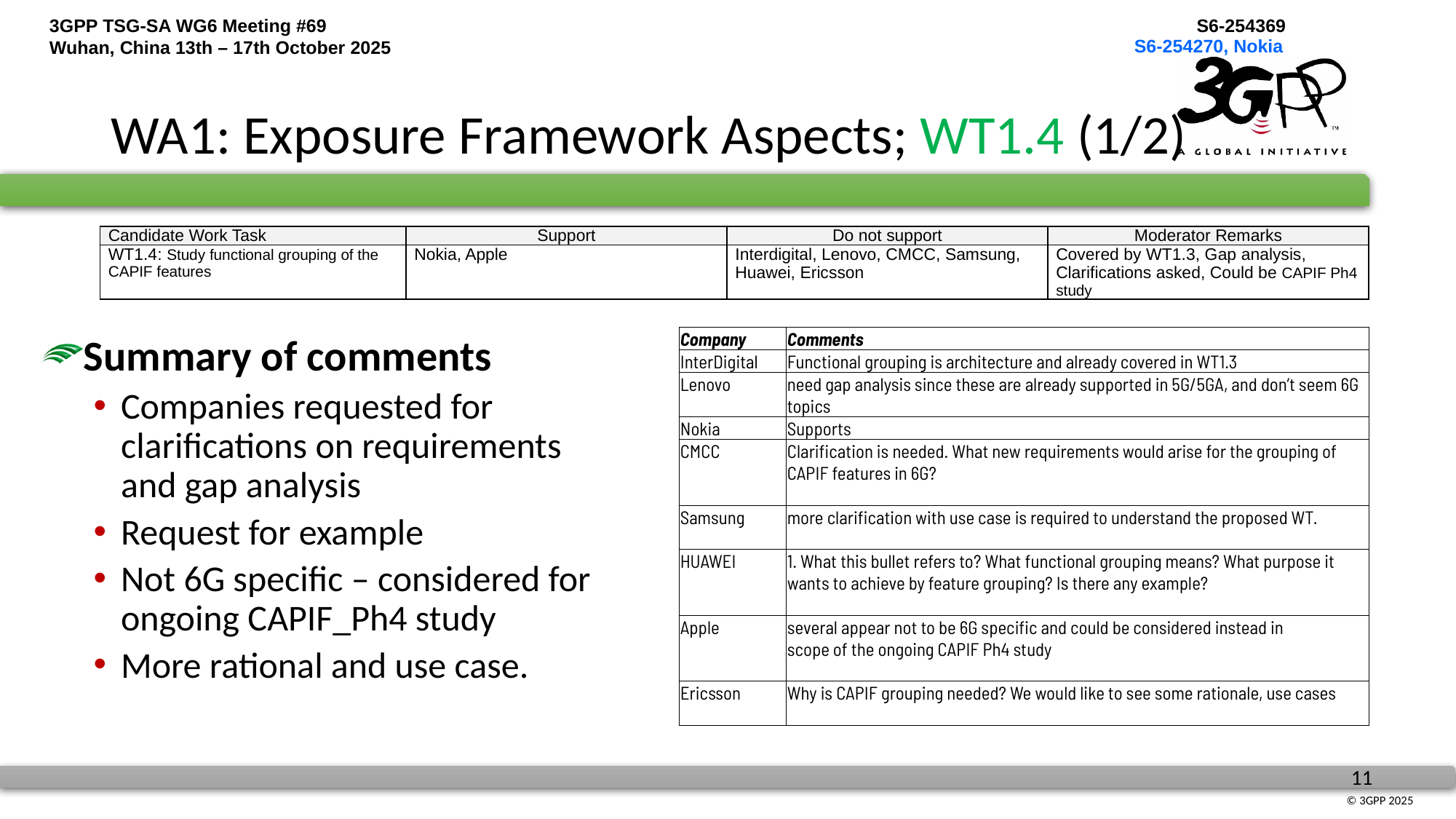

S6-254270, Nokia
# WA1: Exposure Framework Aspects; WT1.4 (1/2)
| Candidate Work Task | Support | Do not support | Moderator Remarks |
| --- | --- | --- | --- |
| WT1.4: Study functional grouping of the CAPIF features | Nokia, Apple | Interdigital, Lenovo, CMCC, Samsung, Huawei, Ericsson | Covered by WT1.3, Gap analysis, Clarifications asked, Could be CAPIF Ph4 study |
| Company | Comments |
| --- | --- |
| InterDigital | Functional grouping is architecture and already covered in WT1.3 |
| Lenovo | need gap analysis since these are already supported in 5G/5GA, and don’t seem 6G topics |
| Nokia | Supports |
| CMCC | Clarification is needed. What new requirements would arise for the grouping of CAPIF features in 6G? |
| Samsung | more clarification with use case is required to understand the proposed WT. |
| HUAWEI | 1. What this bullet refers to? What functional grouping means? What purpose it wants to achieve by feature grouping? Is there any example? |
| Apple | several appear not to be 6G specific and could be considered instead in scope of the ongoing CAPIF Ph4 study |
| Ericsson | Why is CAPIF grouping needed? We would like to see some rationale, use cases |
Summary of comments
Companies requested for clarifications on requirements and gap analysis
Request for example
Not 6G specific – considered for ongoing CAPIF_Ph4 study
More rational and use case.